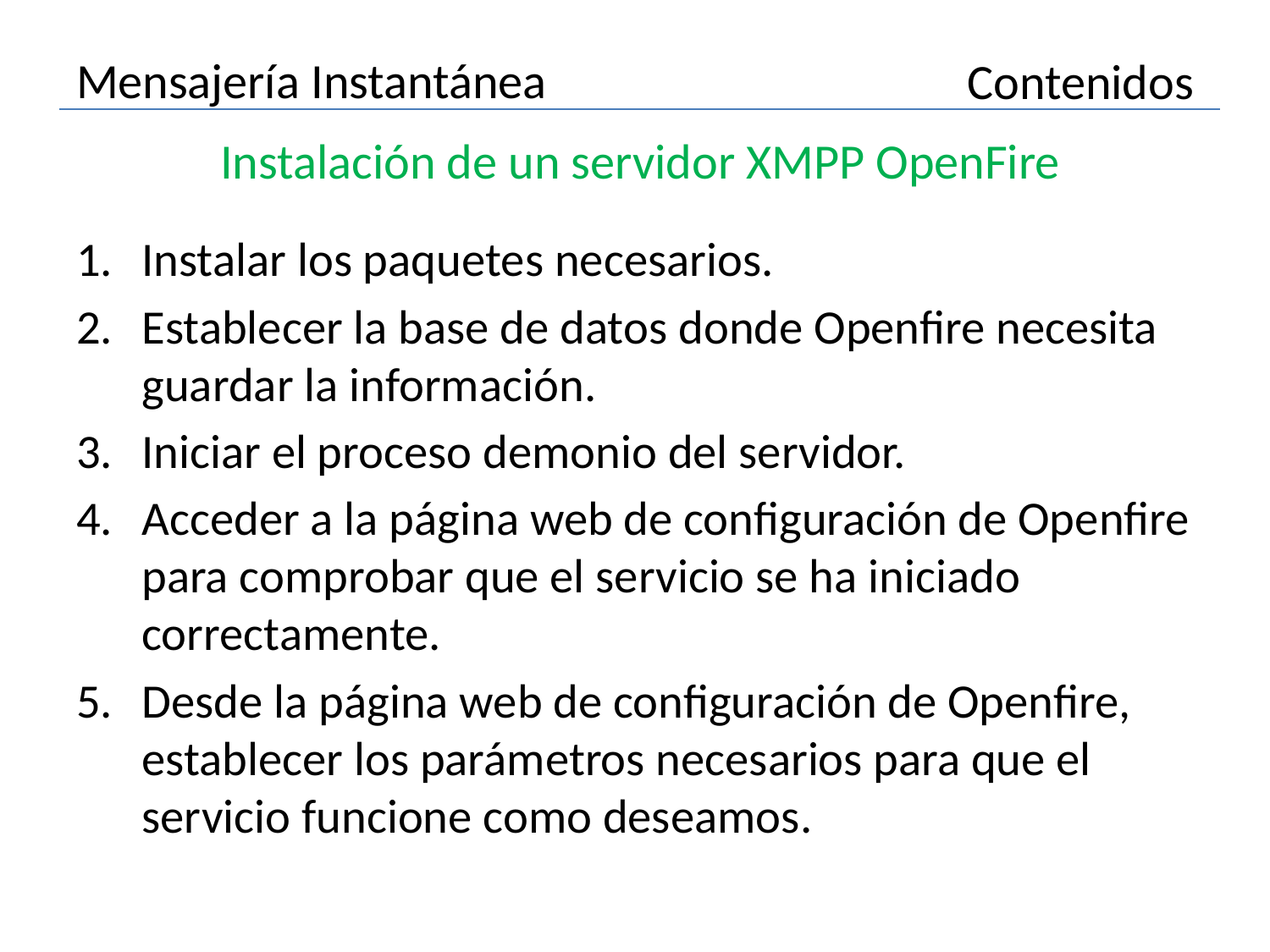

# Mensajería Instantánea
Contenidos
Instalación de un servidor XMPP OpenFire
Instalar los paquetes necesarios.
Establecer la base de datos donde Openfire necesita guardar la información.
Iniciar el proceso demonio del servidor.
Acceder a la página web de configuración de Openfire para comprobar que el servicio se ha iniciado correctamente.
Desde la página web de configuración de Openfire, establecer los parámetros necesarios para que el servicio funcione como deseamos.